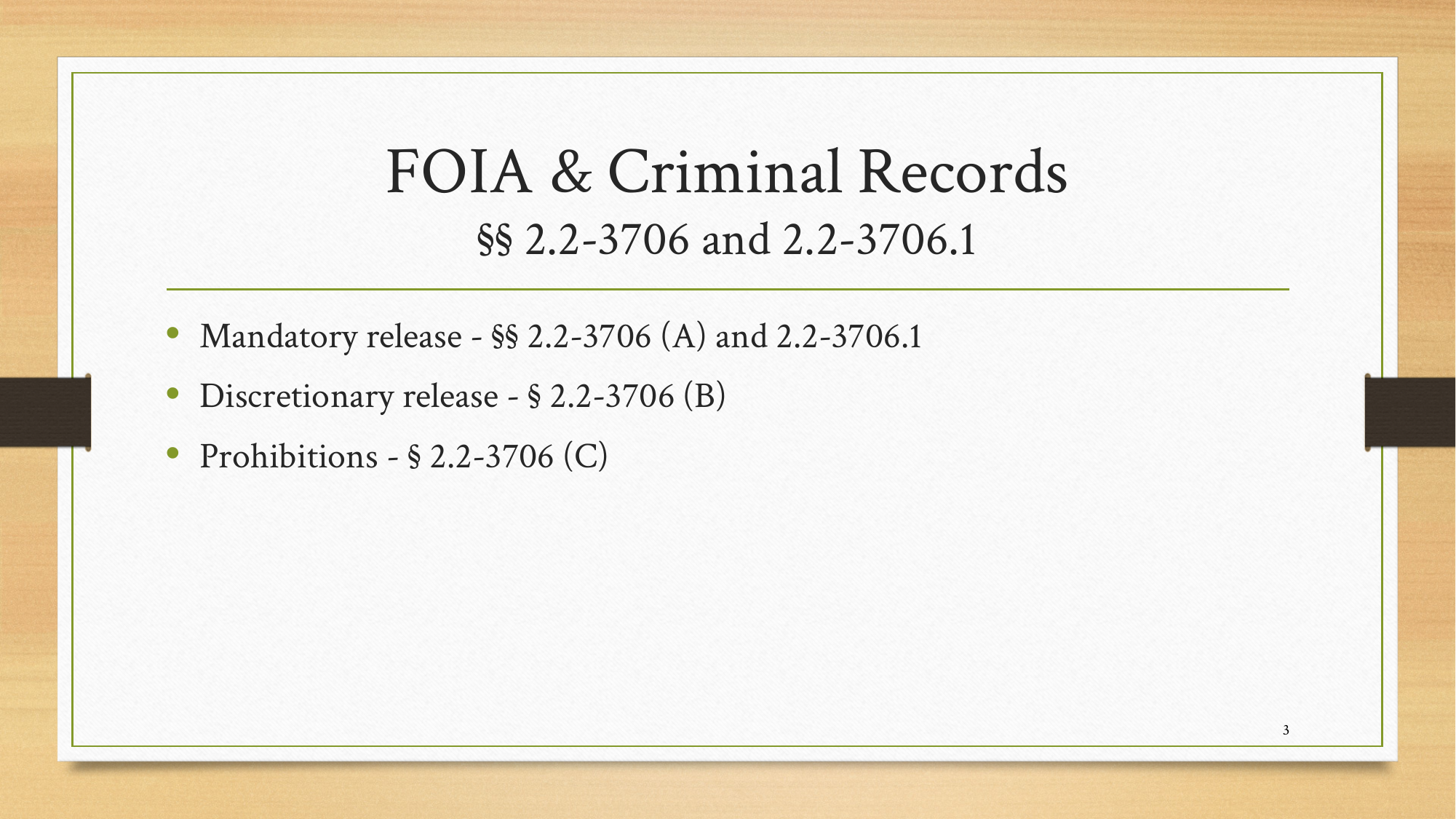

# FOIA & Criminal Records §§ 2.2-3706 and 2.2-3706.1
Mandatory release - §§ 2.2-3706 (A) and 2.2-3706.1
Discretionary release - § 2.2-3706 (B)
Prohibitions - § 2.2-3706 (C)
3